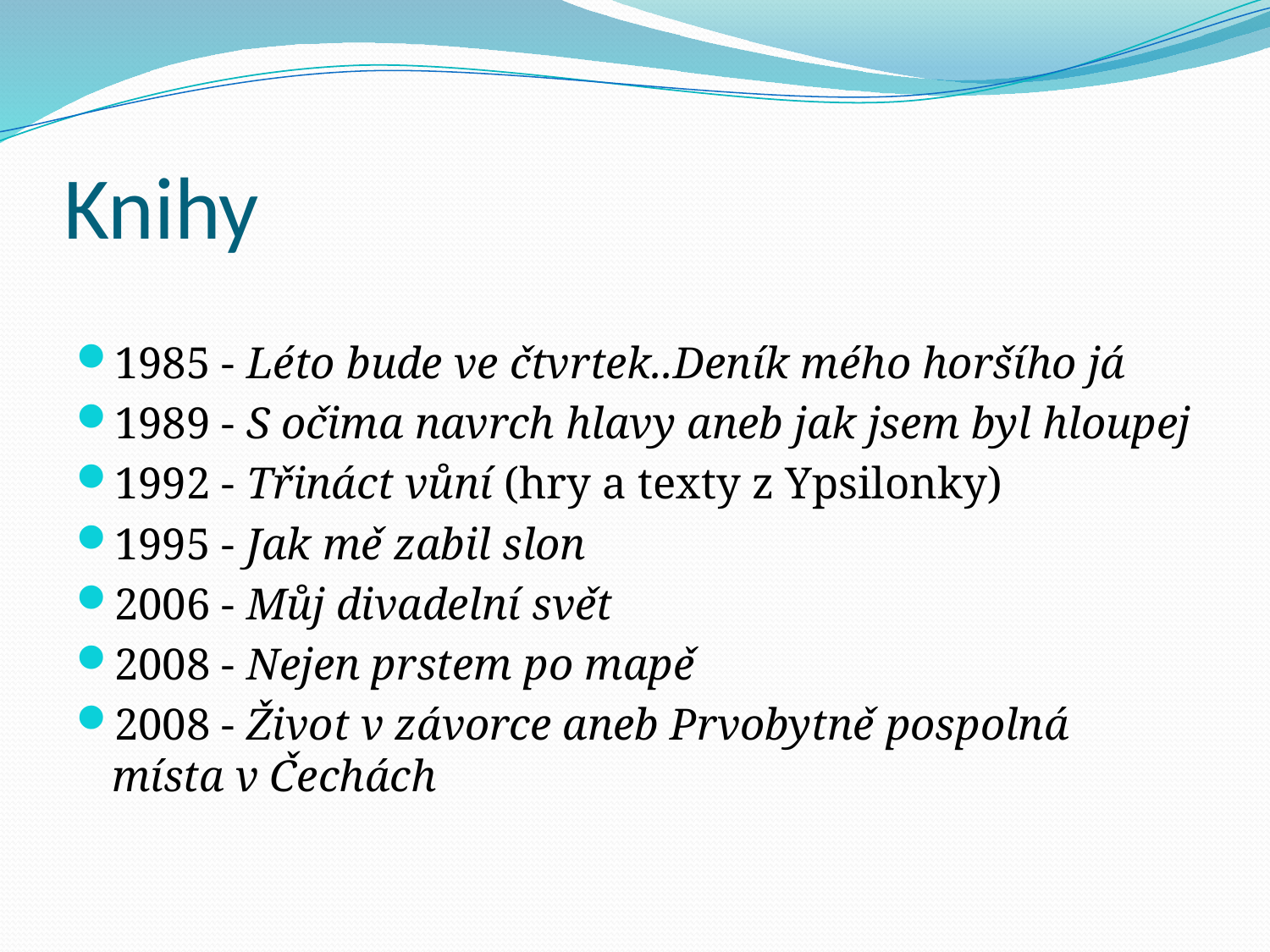

# Knihy

1985 - Léto bude ve čtvrtek..Deník mého horšího já
1989 - S očima navrch hlavy aneb jak jsem byl hloupej
1992 - Třináct vůní (hry a texty z Ypsilonky)
1995 - Jak mě zabil slon
2006 - Můj divadelní svět
2008 - Nejen prstem po mapě
2008 - Život v závorce aneb Prvobytně pospolná místa v Čechách